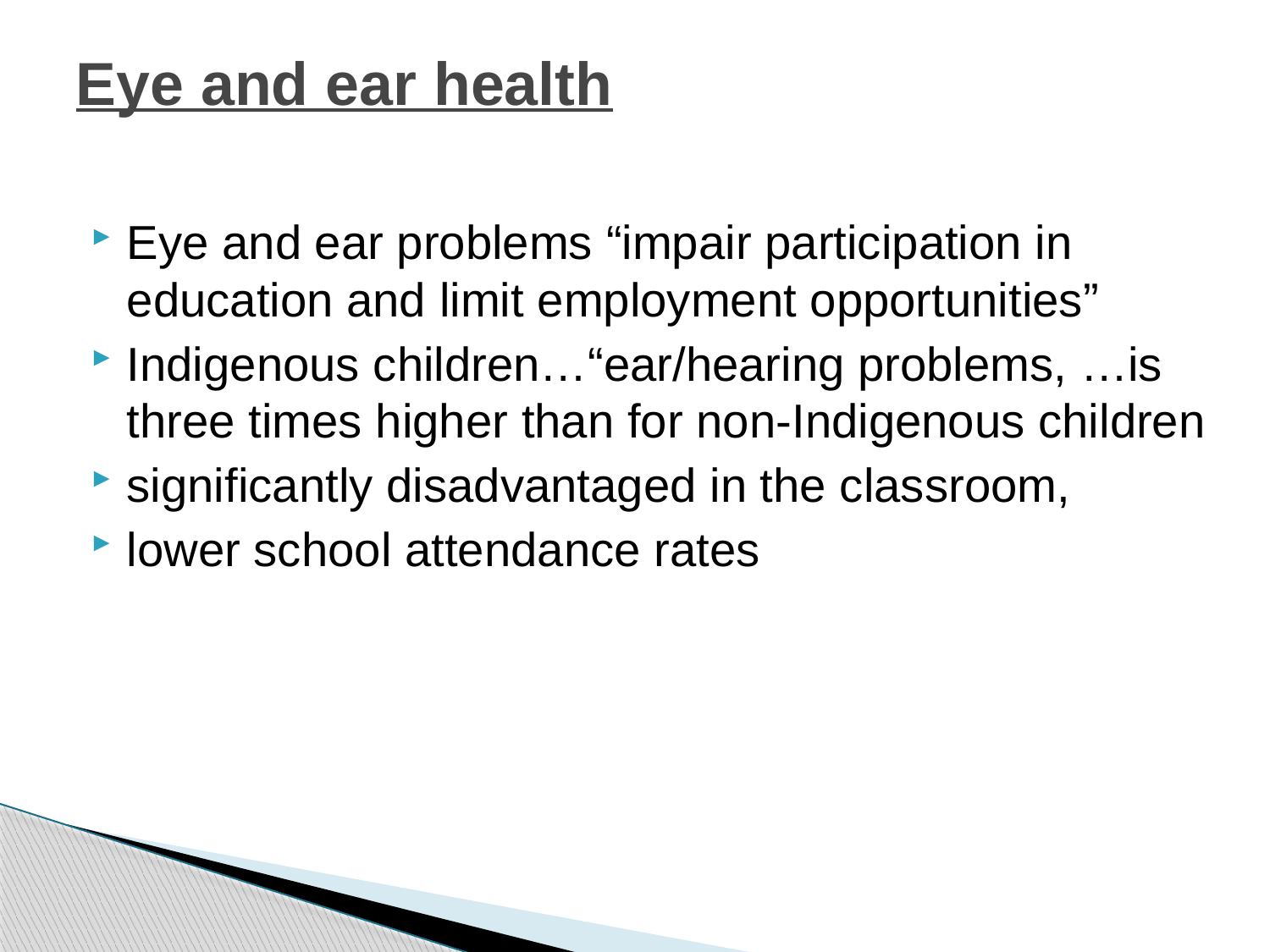

# Eye and ear health
Eye and ear problems “impair participation in education and limit employment opportunities”
Indigenous children…“ear/hearing problems, …is three times higher than for non-Indigenous children
significantly disadvantaged in the classroom,
lower school attendance rates